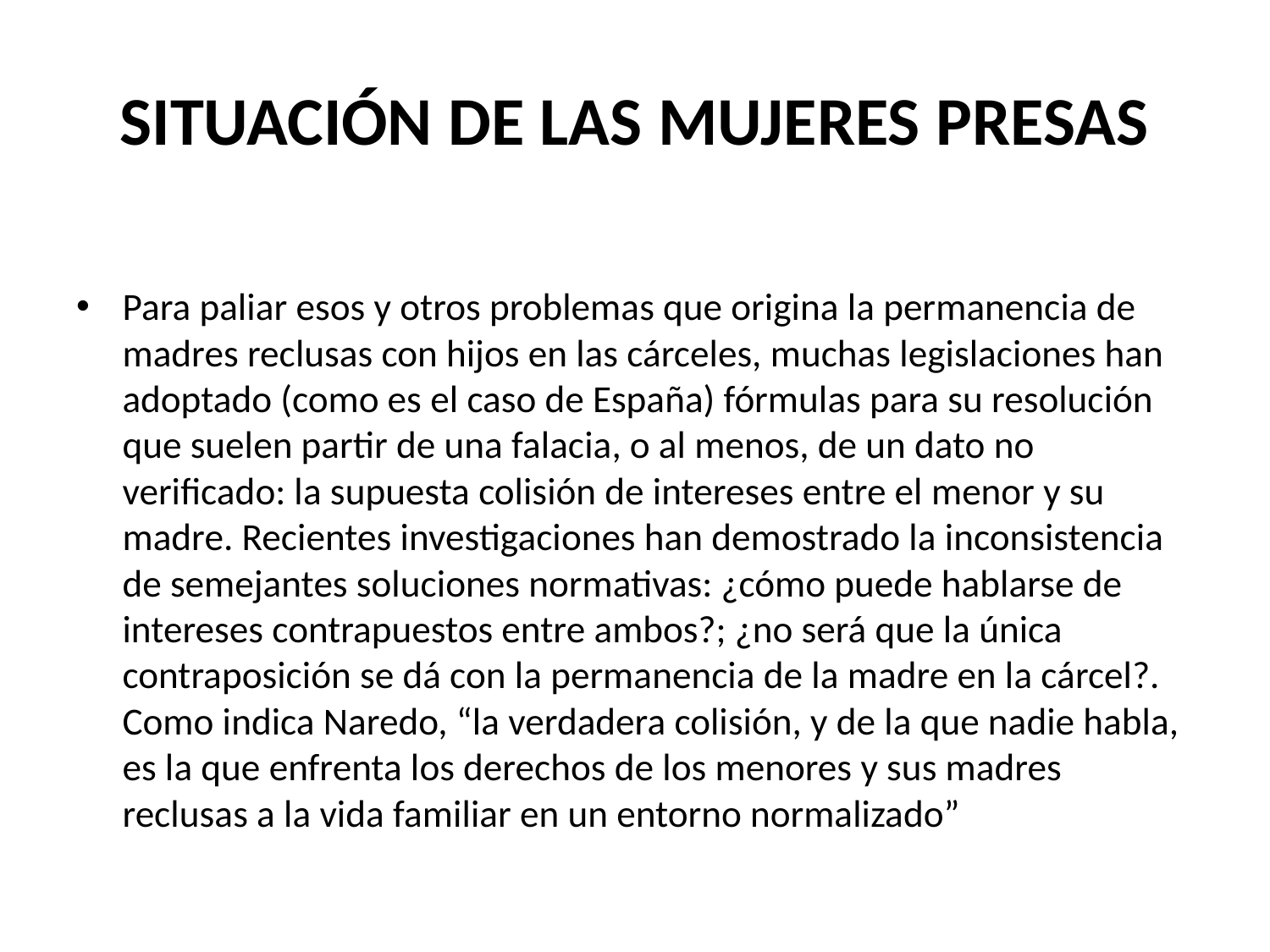

# SITUACIÓN DE LAS MUJERES PRESAS

Para paliar esos y otros problemas que origina la permanencia de madres reclusas con hijos en las cárceles, muchas legislaciones han adoptado (como es el caso de España) fórmulas para su resolución que suelen partir de una falacia, o al menos, de un dato no verificado: la supuesta colisión de intereses entre el menor y su madre. Recientes investigaciones han demostrado la inconsistencia de semejantes soluciones normativas: ¿cómo puede hablarse de intereses contrapuestos entre ambos?; ¿no será que la única contraposición se dá con la permanencia de la madre en la cárcel?. Como indica Naredo, “la verdadera colisión, y de la que nadie habla, es la que enfrenta los derechos de los menores y sus madres reclusas a la vida familiar en un entorno normalizado”